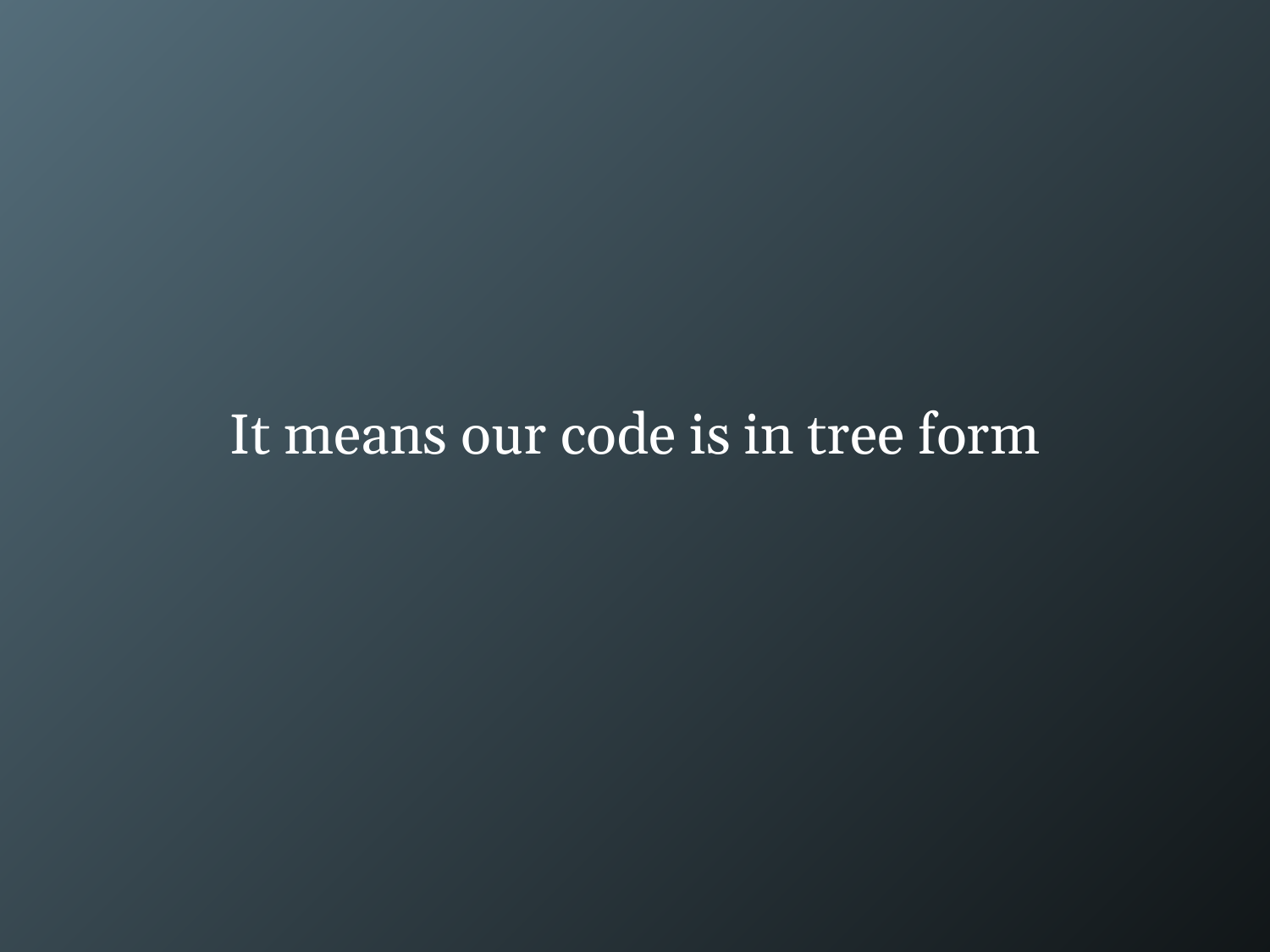

# It means our code is in tree form